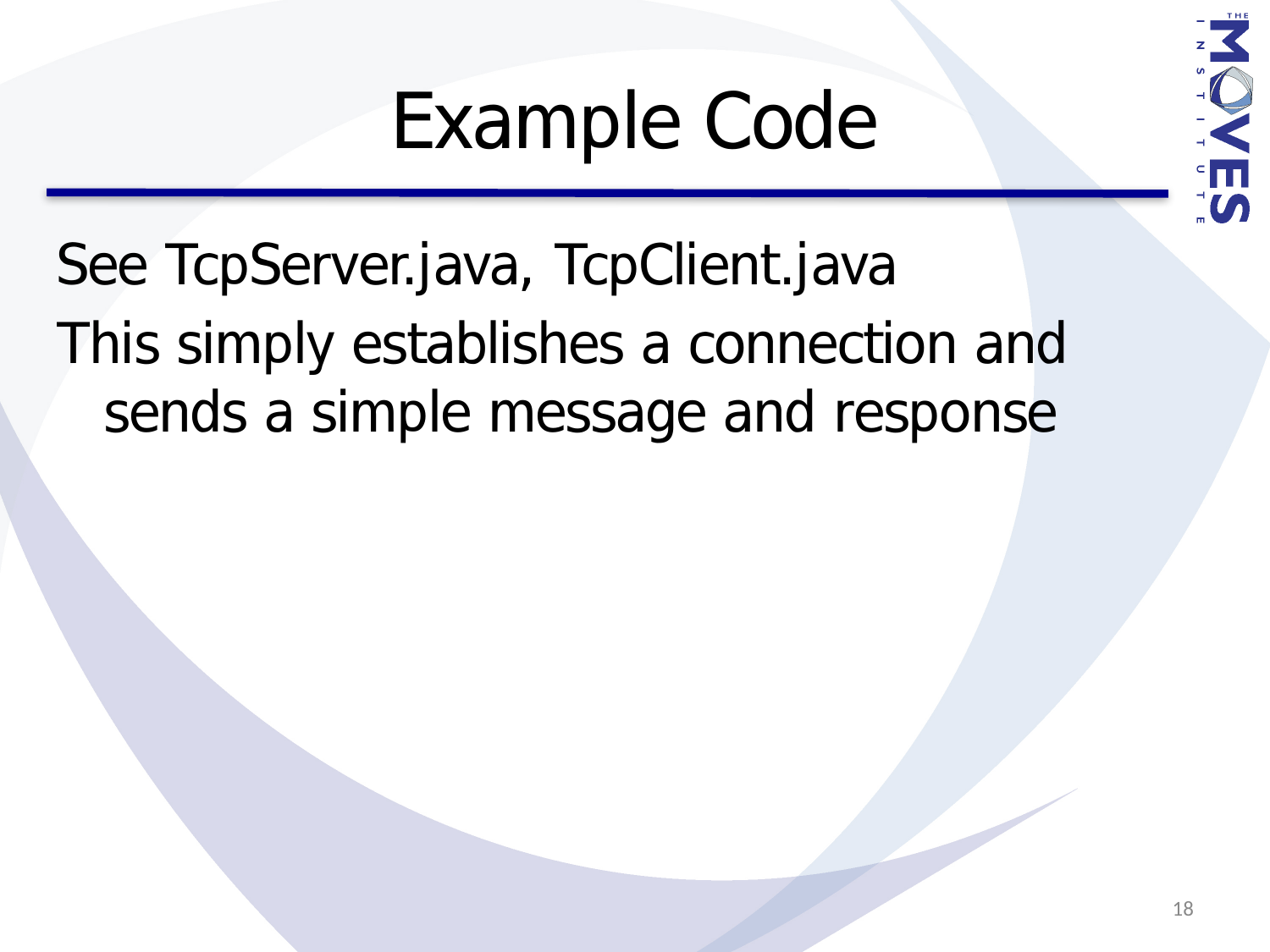

# Example Code
See TcpServer.java, TcpClient.java
This simply establishes a connection and sends a simple message and response
18